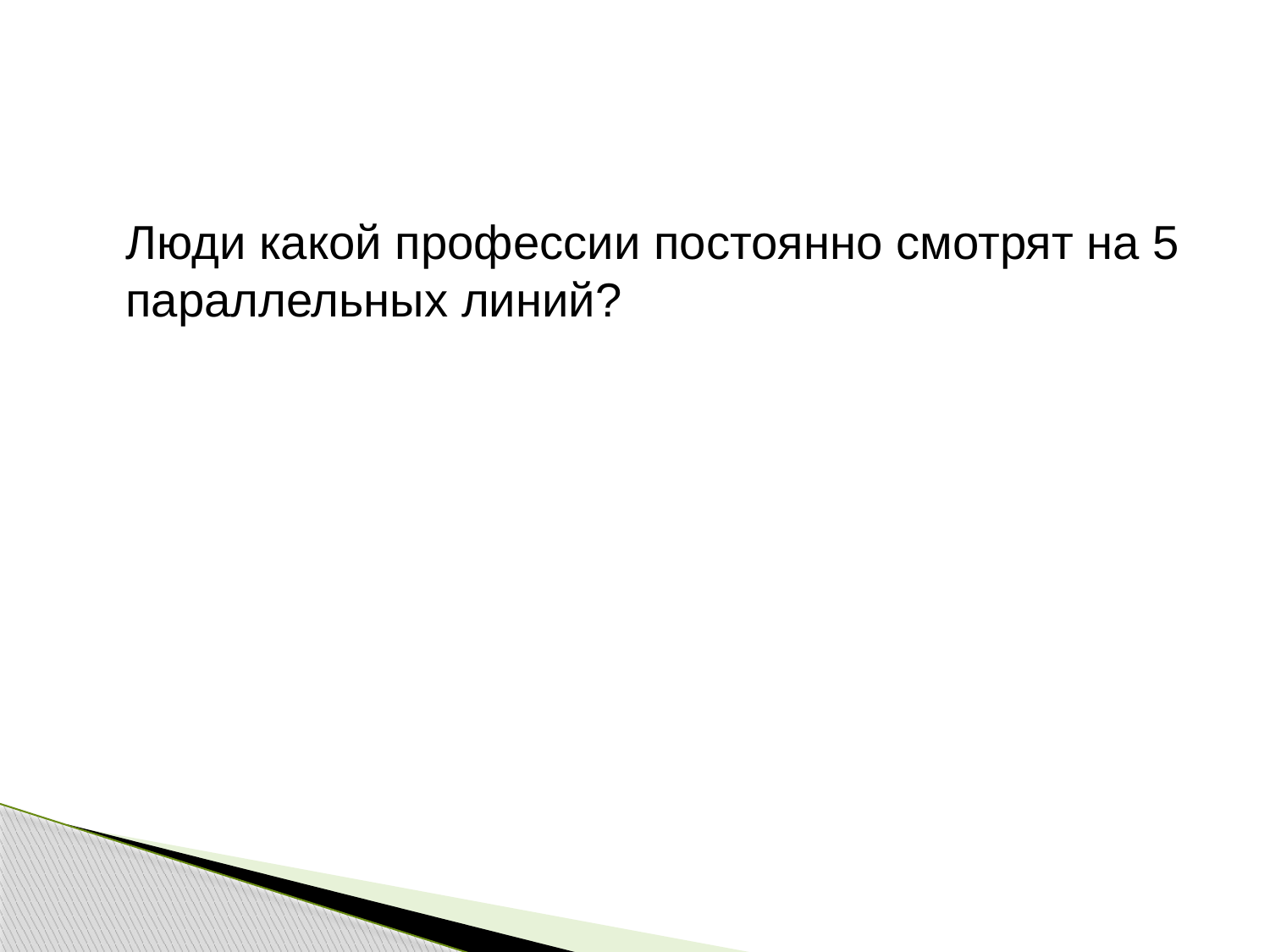

#
Люди какой профессии постоянно смотрят на 5 параллельных линий?